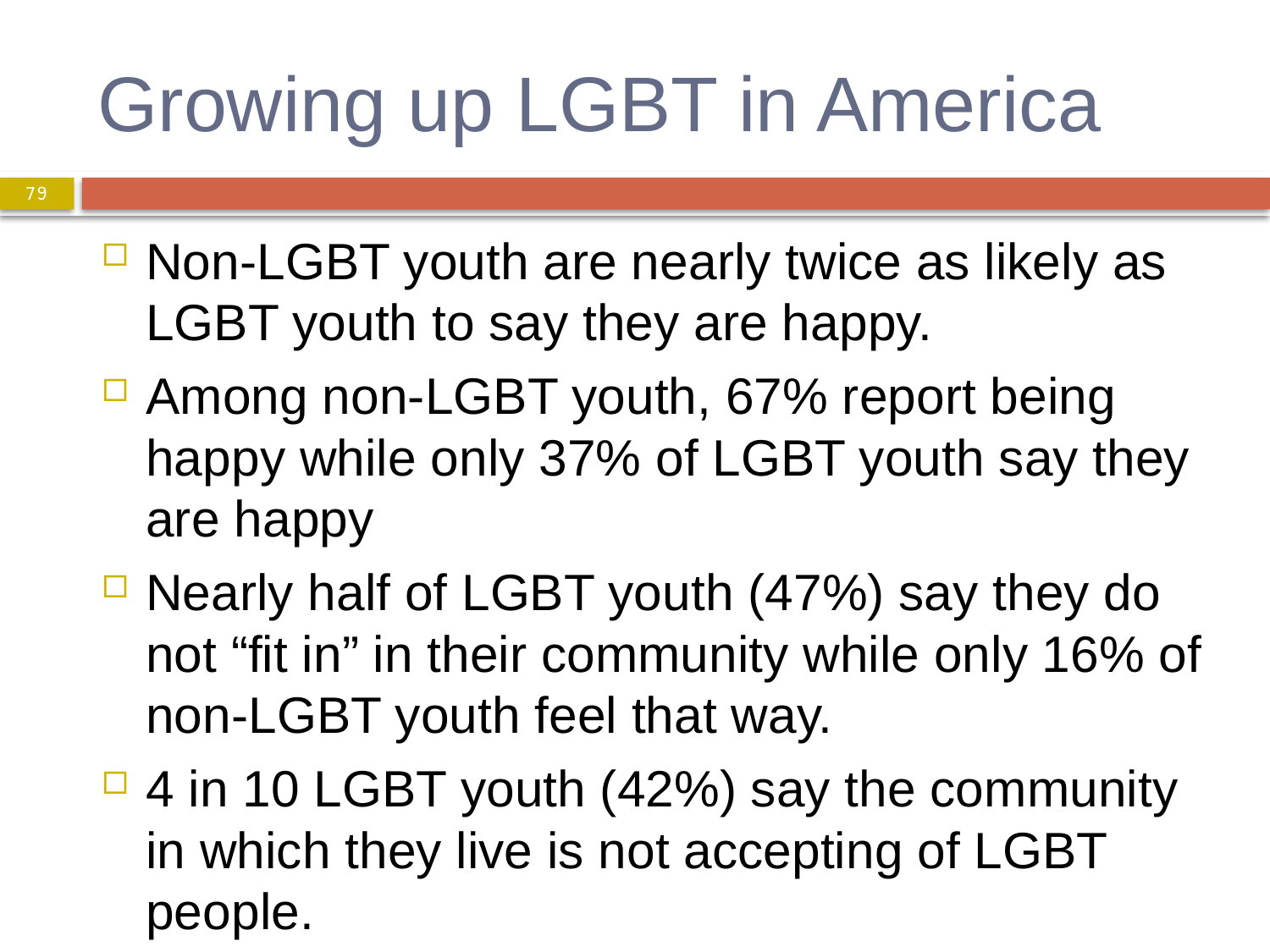

# Growing up LGBT in America
79
Non-LGBT youth are nearly twice as likely as LGBT youth to say they are happy.
Among non-LGBT youth, 67% report being happy while only 37% of LGBT youth say they are happy
Nearly half of LGBT youth (47%) say they do not “fit in” in their community while only 16% of non-LGBT youth feel that way.
4 in 10 LGBT youth (42%) say the community in which they live is not accepting of LGBT people.
Source: Human Rights Campaign, Growing up LGBT in America (2013)